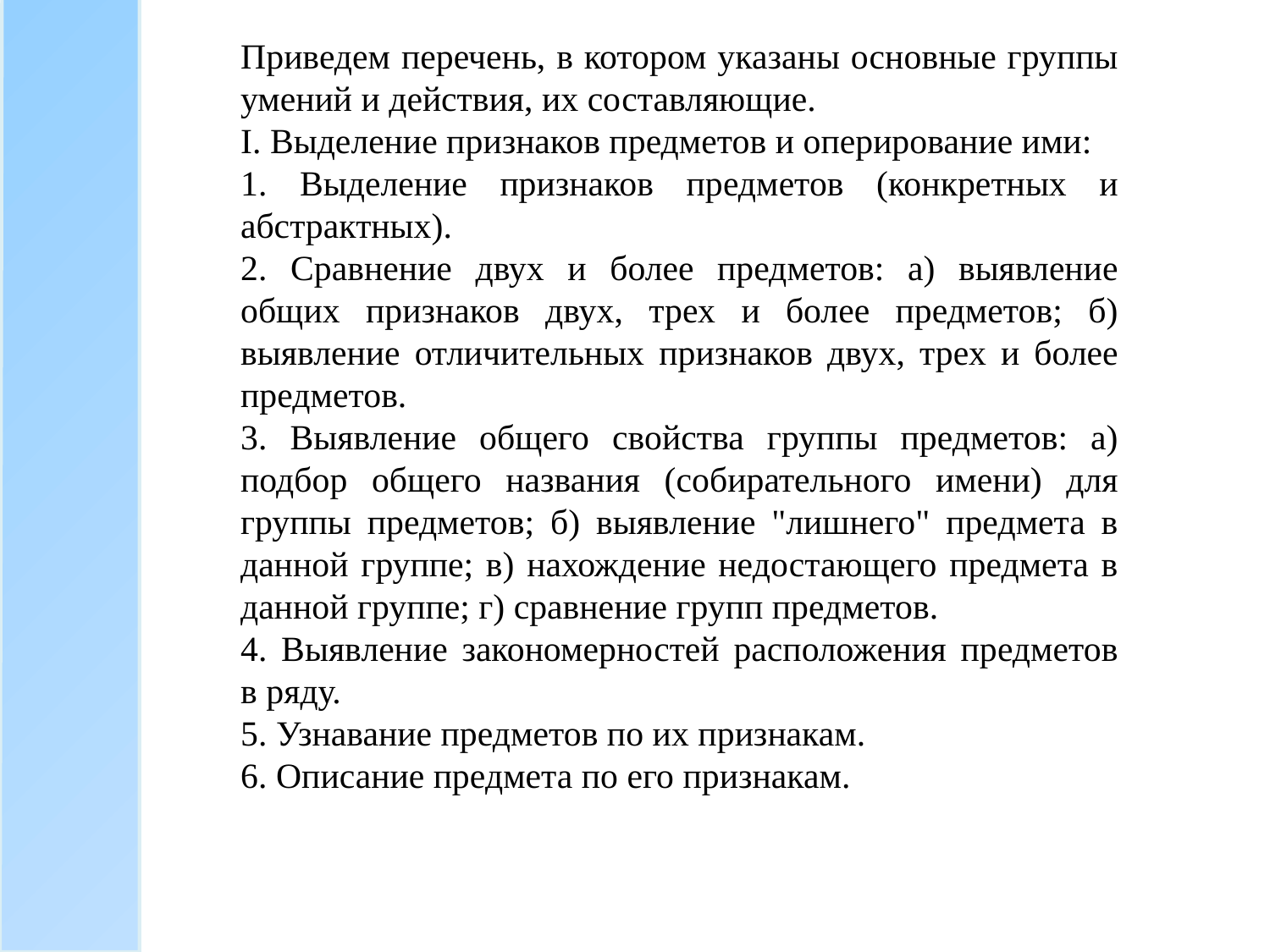

Приведем перечень, в котором указаны основные группы умений и действия, их составляющие.
I. Выделение признаков предметов и оперирование ими:
1. Выделение признаков предметов (конкретных и абстрактных).
2. Сравнение двух и более предметов: а) выявление общих признаков двух, трех и более предметов; б) выявление отличительных признаков двух, трех и более предметов.
3. Выявление общего свойства группы предметов: а) подбор общего названия (собирательного имени) для группы предметов; б) выявление "лишнего" предмета в данной группе; в) нахождение недостающего предмета в данной группе; г) сравнение групп предметов.
4. Выявление закономерностей расположения предметов в ряду.
5. Узнавание предметов по их признакам.
6. Описание предмета по его признакам.